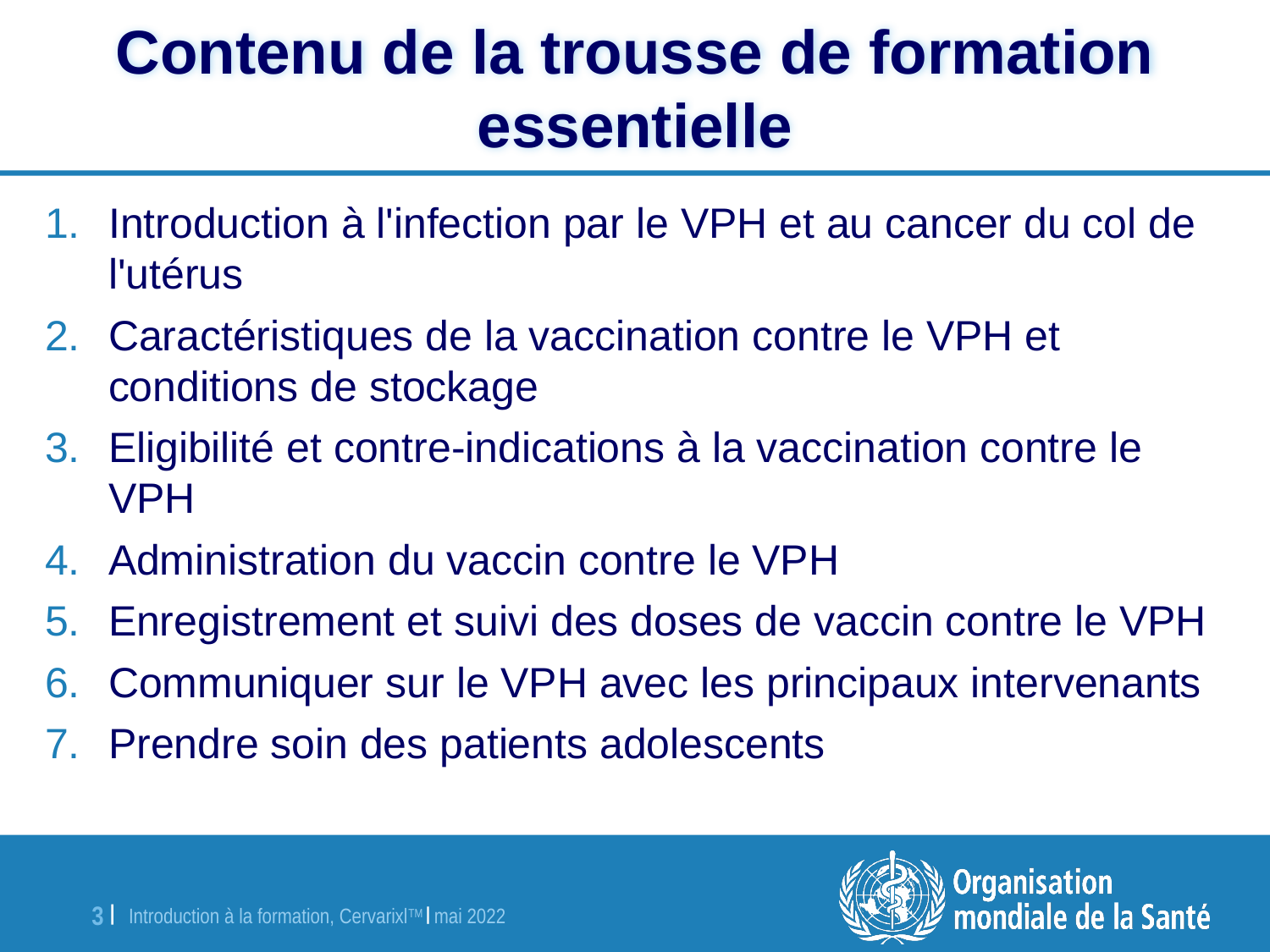

# Contenu de la trousse de formation essentielle
Introduction à l'infection par le VPH et au cancer du col de l'utérus
Caractéristiques de la vaccination contre le VPH et conditions de stockage
Eligibilité et contre-indications à la vaccination contre le VPH
Administration du vaccin contre le VPH
Enregistrement et suivi des doses de vaccin contre le VPH
Communiquer sur le VPH avec les principaux intervenants
Prendre soin des patients adolescents